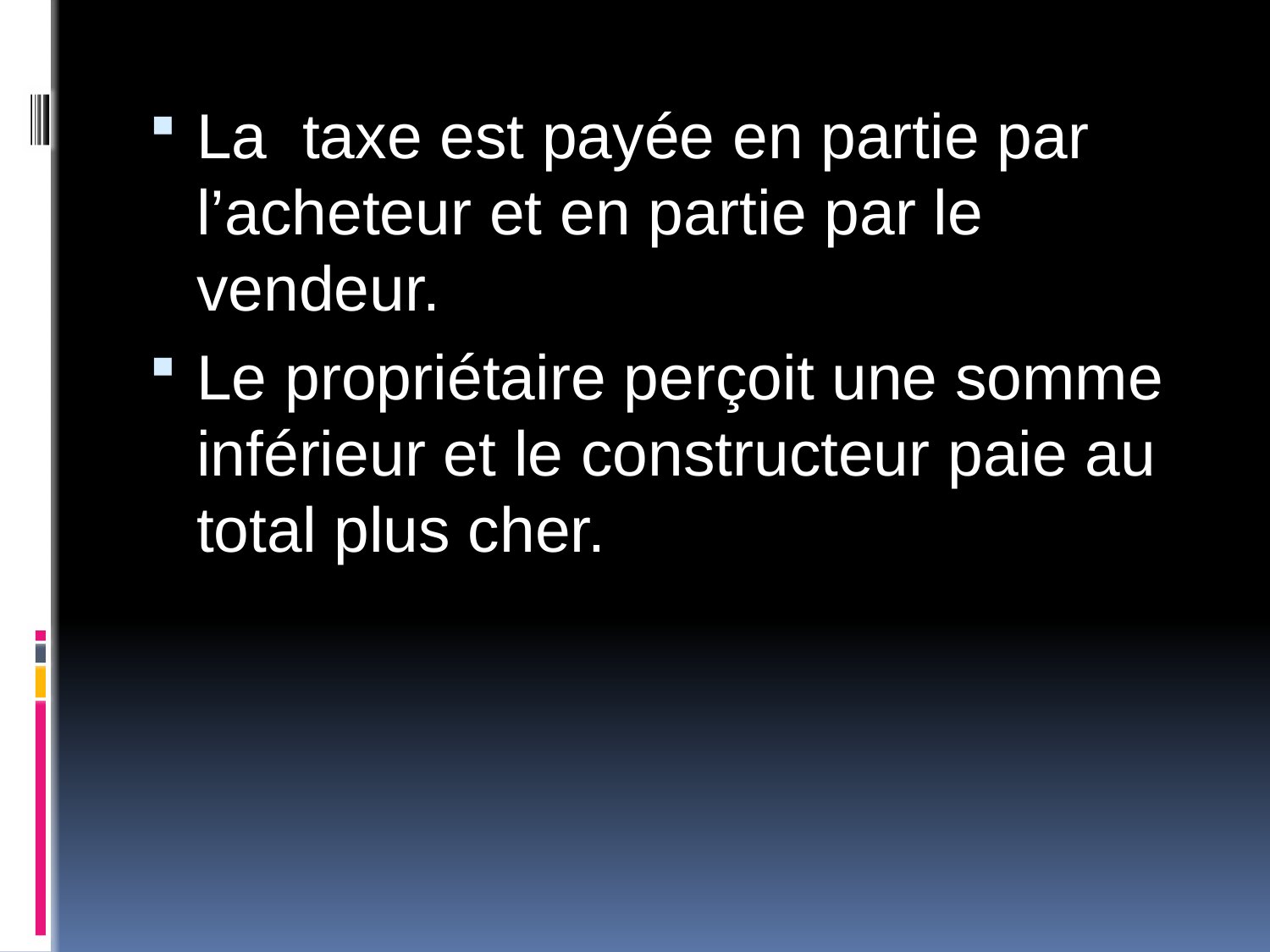

#
La  taxe est payée en partie par l’acheteur et en partie par le vendeur.
Le propriétaire perçoit une somme inférieur et le constructeur paie au total plus cher.